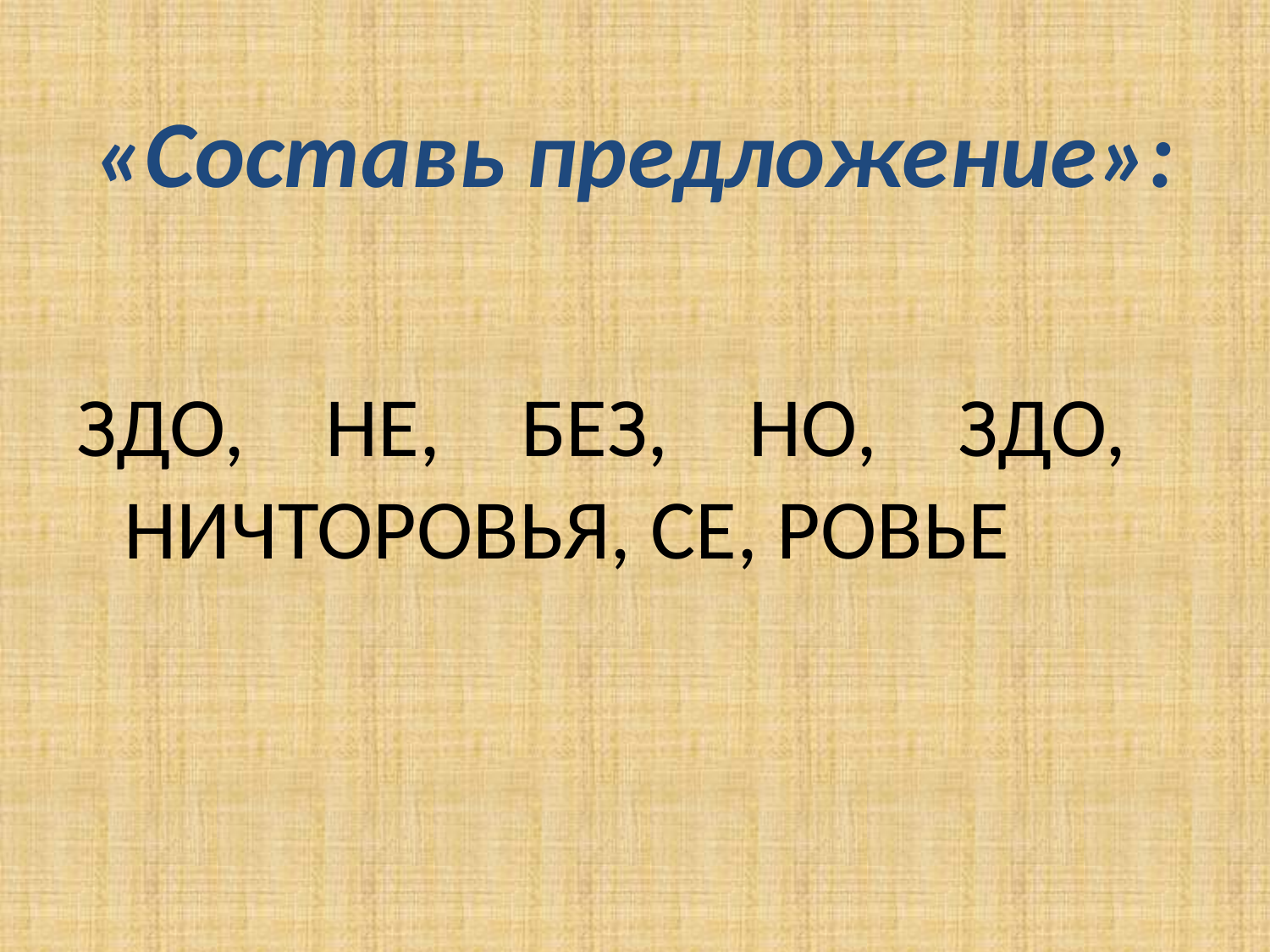

# «Составь предложение»:

ЗДО, НЕ, БЕЗ, НО, ЗДО,  НИЧТОРОВЬЯ, СЕ, РОВЬЕ